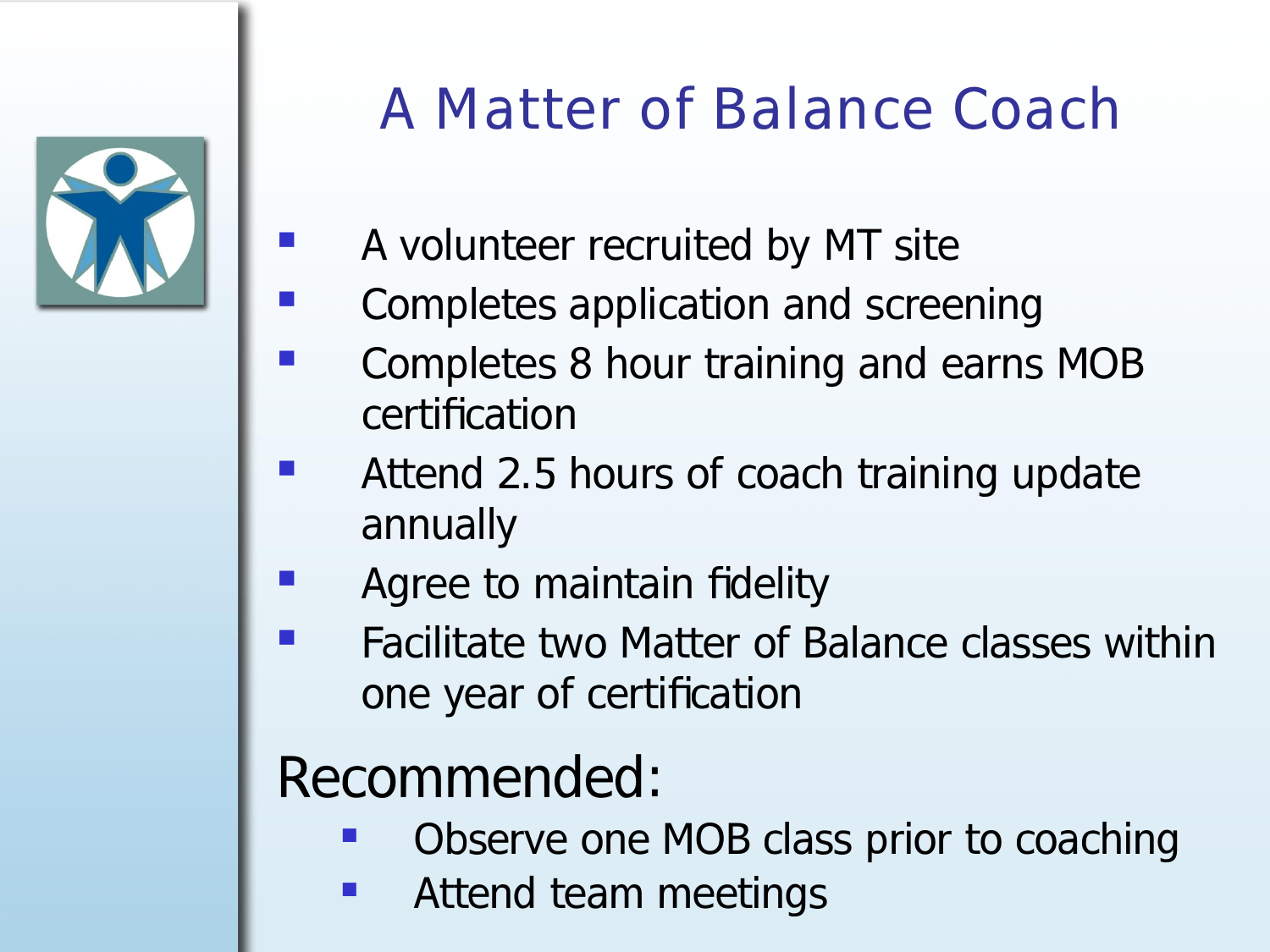

# A Matter of Balance Coach
A volunteer recruited by MT site
Completes application and screening
Completes 8 hour training and earns MOB certification
Attend 2.5 hours of coach training update annually
Agree to maintain fidelity
Facilitate two Matter of Balance classes within one year of certification

Recommended:
Observe one MOB class prior to coaching
Attend team meetings